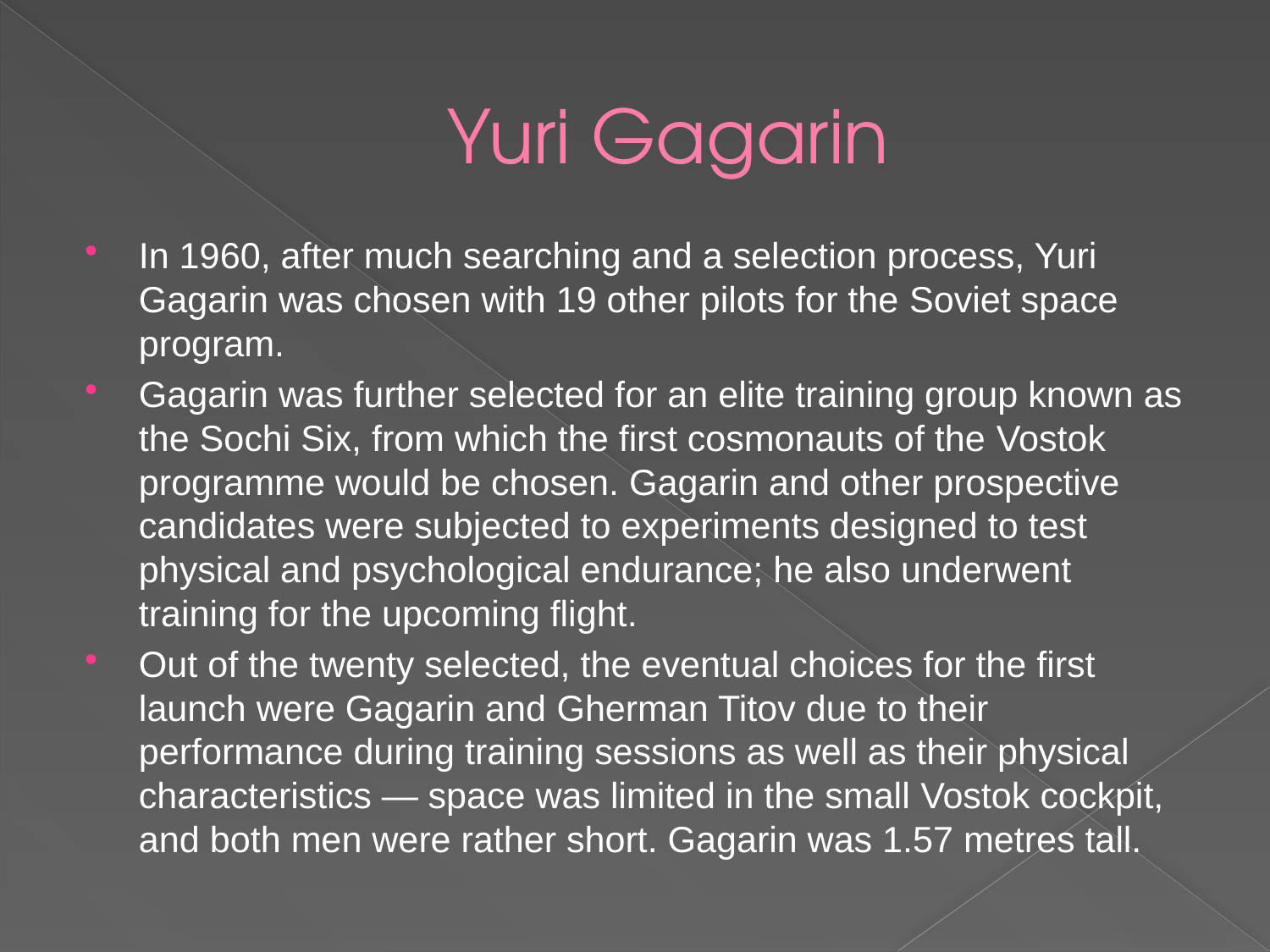

# Yuri Gagarin
In 1960, after much searching and a selection process, Yuri Gagarin was chosen with 19 other pilots for the Soviet space program.
Gagarin was further selected for an elite training group known as the Sochi Six, from which the first cosmonauts of the Vostok programme would be chosen. Gagarin and other prospective candidates were subjected to experiments designed to test physical and psychological endurance; he also underwent training for the upcoming flight.
Out of the twenty selected, the eventual choices for the first launch were Gagarin and Gherman Titov due to their performance during training sessions as well as their physical characteristics — space was limited in the small Vostok cockpit, and both men were rather short. Gagarin was 1.57 metres tall.